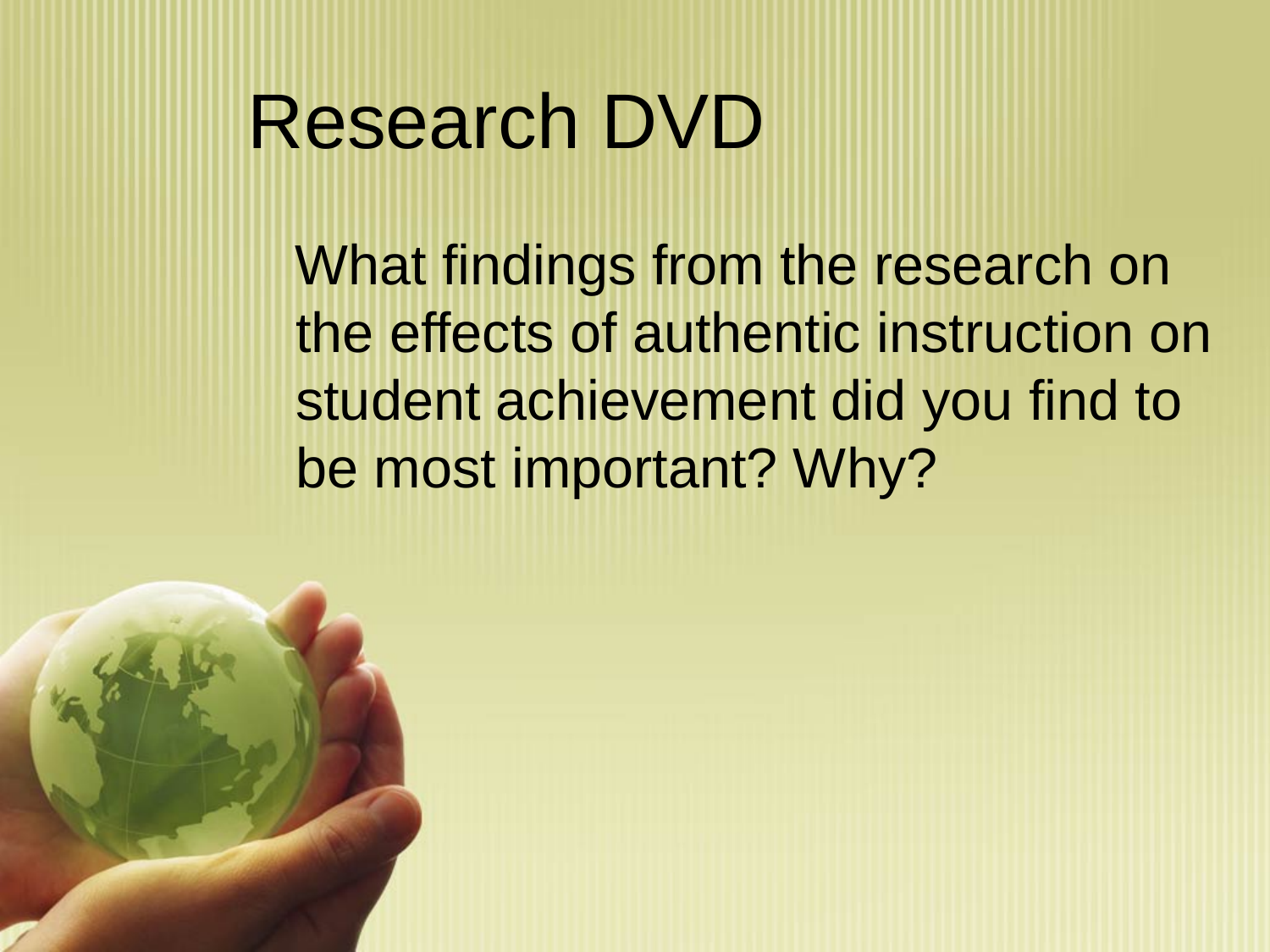

# Research DVD
   What findings from the research on the effects of authentic instruction on student achievement did you find to be most important? Why?